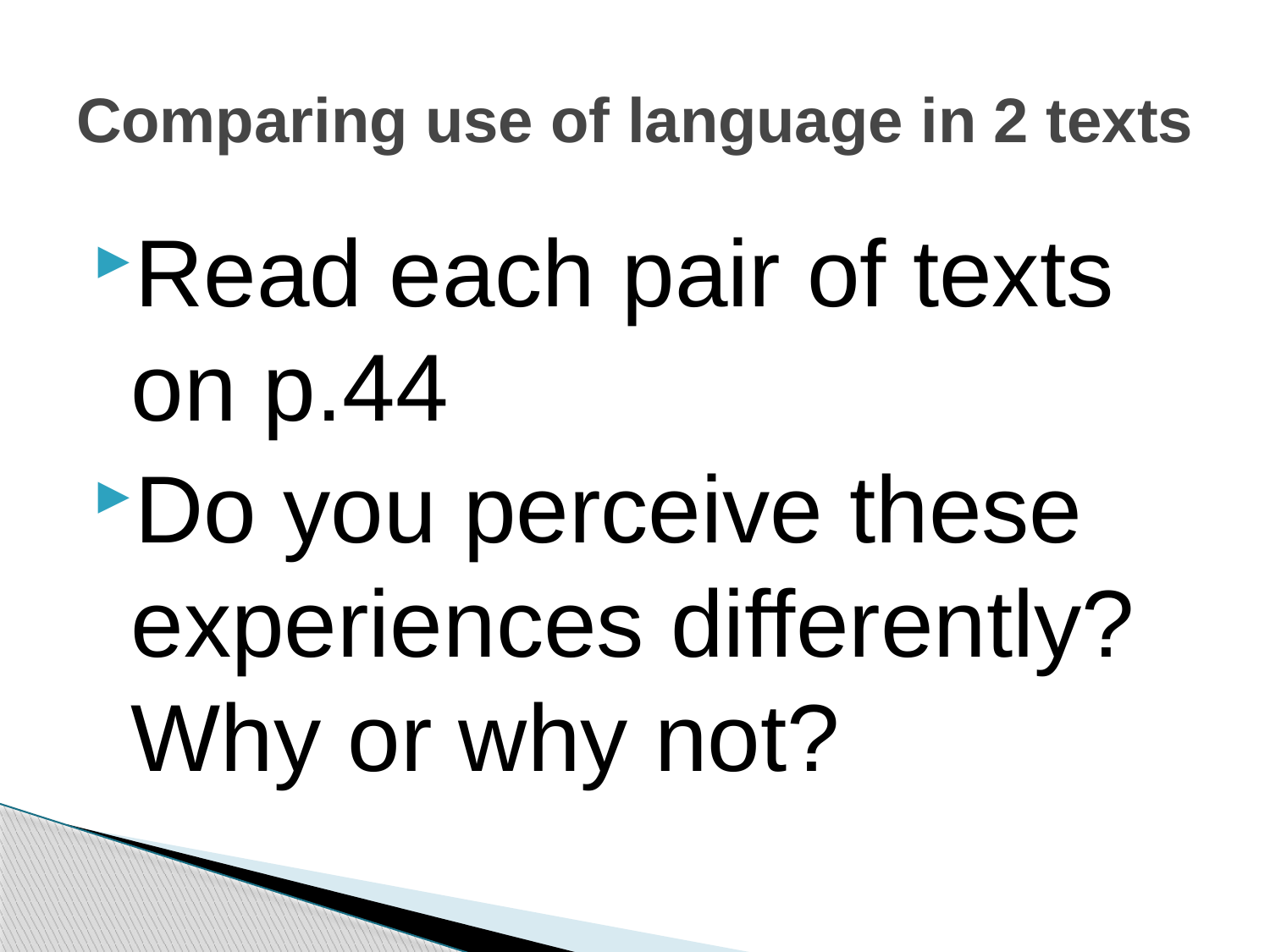

# Comparing use of language in 2 texts
Read each pair of texts on p.44
Do you perceive these experiences differently?  Why or why not?